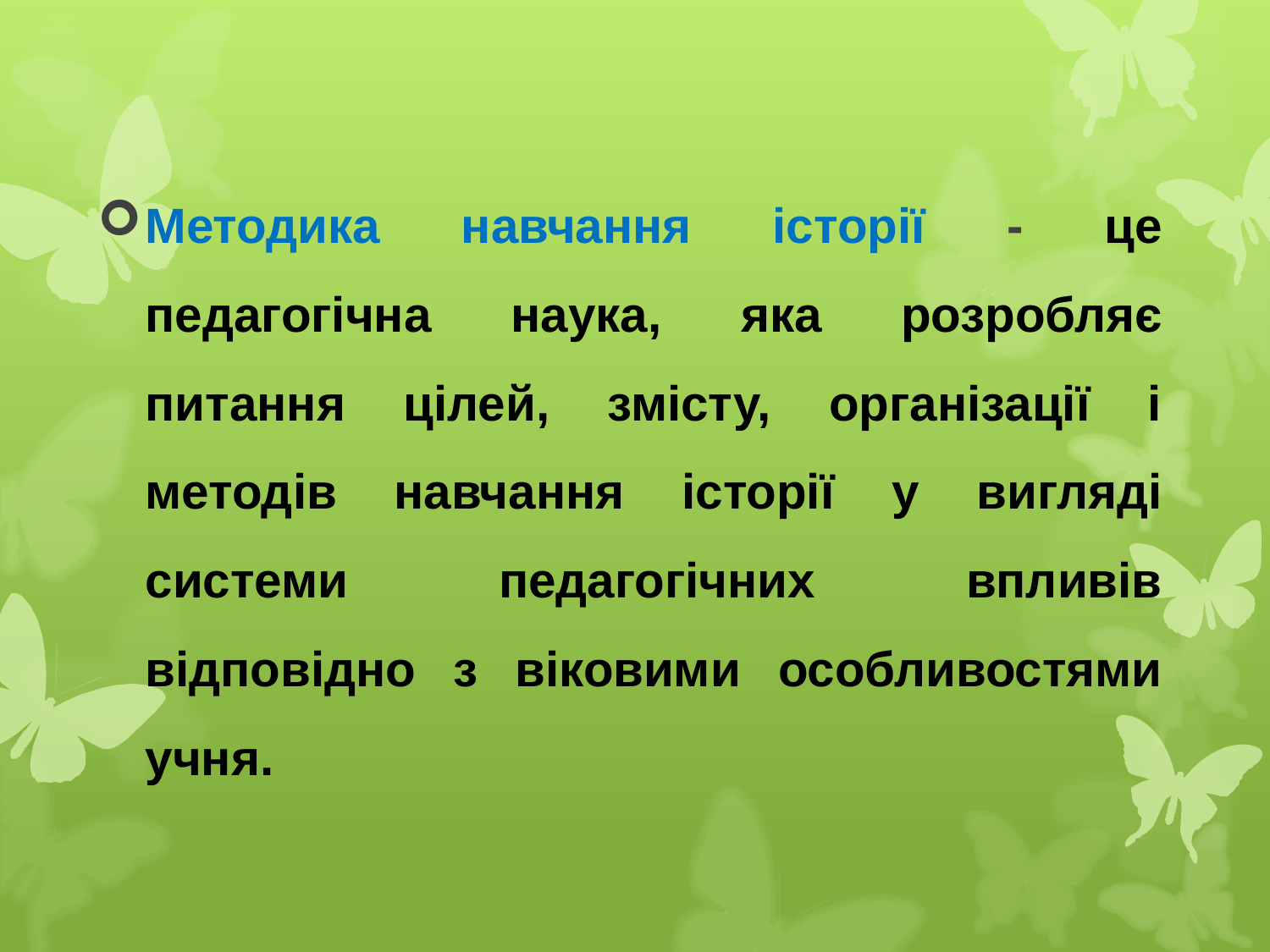

Методика навчання історії - це педагогічна наука, яка розробляє питання цілей, змісту, організації і методів навчання історії у вигляді системи педагогічних впливів відповідно з віковими особливостями учня.